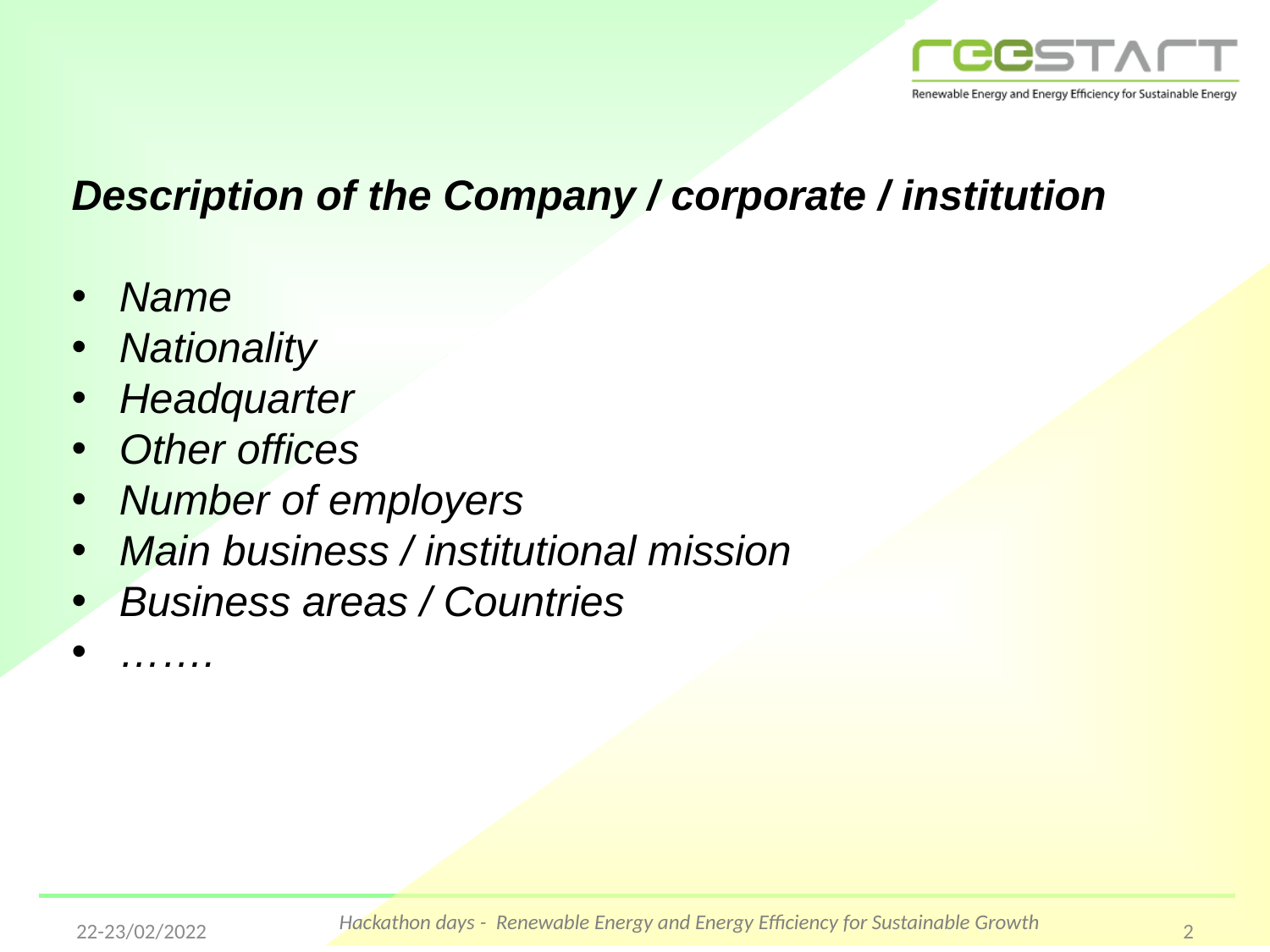

Description of the Company / corporate / institution

Name
Nationality
Headquarter
Other offices
Number of employers
Main business / institutional mission
Business areas / Countries
…….

Hackathon days -  Renewable Energy and Energy Efficiency for Sustainable Growth
22-23/02/2022
2